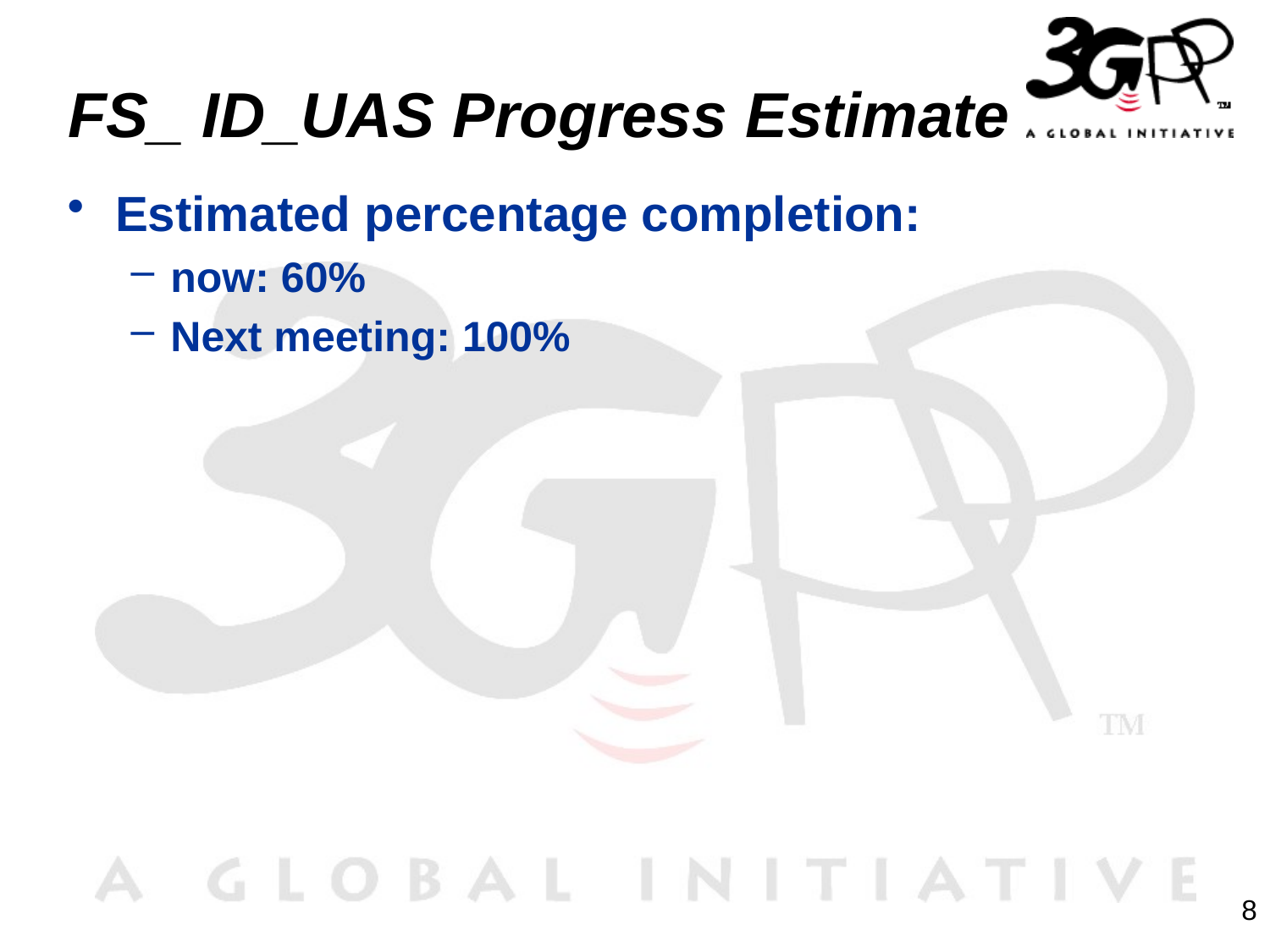

# FS_ ID_UAS Progress Estimate
Estimated percentage completion:
now: 60%
Next meeting: 100%
8